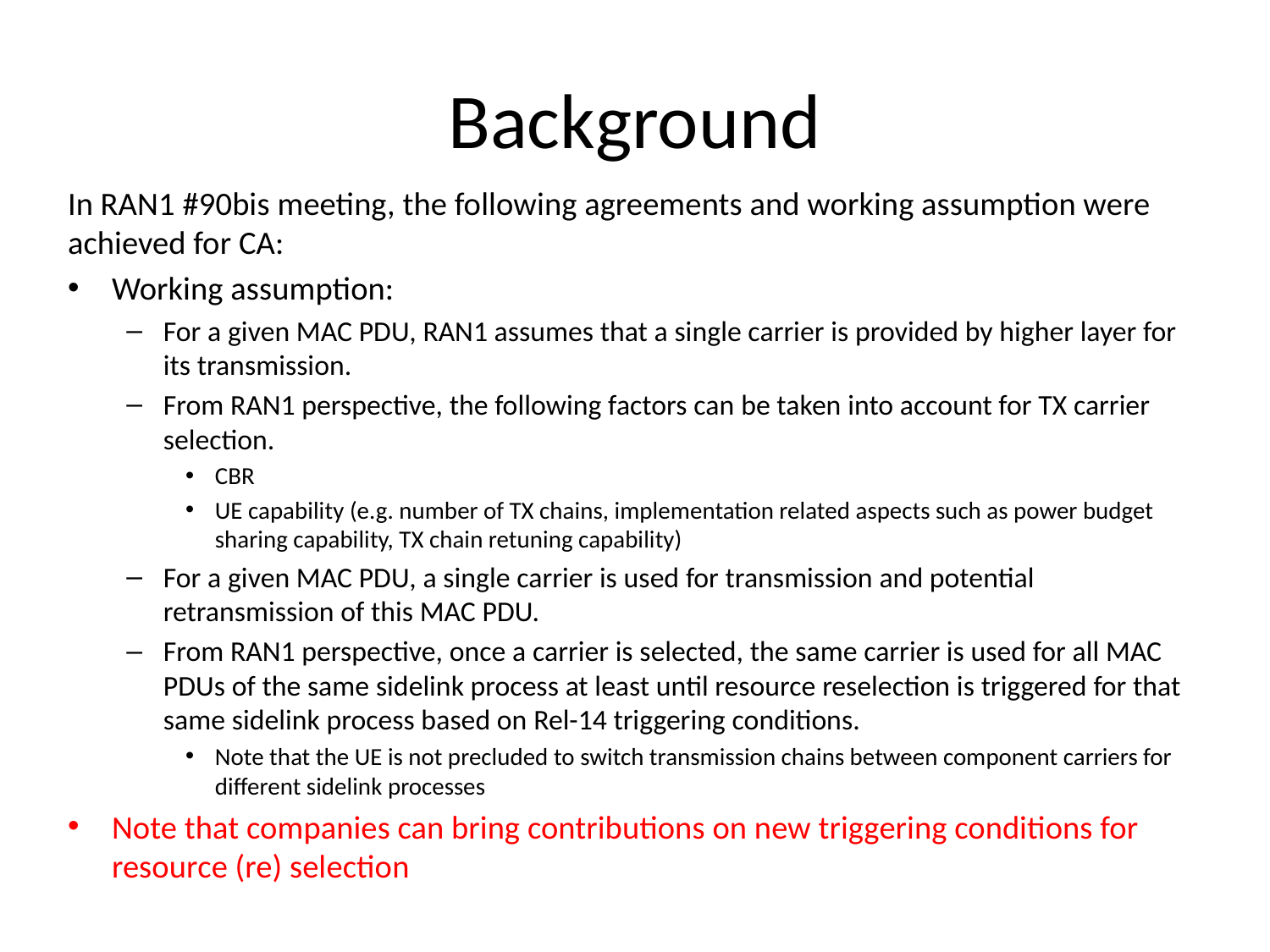

# Background
In RAN1 #90bis meeting, the following agreements and working assumption were achieved for CA:
Working assumption:
For a given MAC PDU, RAN1 assumes that a single carrier is provided by higher layer for its transmission.
From RAN1 perspective, the following factors can be taken into account for TX carrier selection.
CBR
UE capability (e.g. number of TX chains, implementation related aspects such as power budget sharing capability, TX chain retuning capability)
For a given MAC PDU, a single carrier is used for transmission and potential retransmission of this MAC PDU.
From RAN1 perspective, once a carrier is selected, the same carrier is used for all MAC PDUs of the same sidelink process at least until resource reselection is triggered for that same sidelink process based on Rel-14 triggering conditions.
Note that the UE is not precluded to switch transmission chains between component carriers for different sidelink processes
Note that companies can bring contributions on new triggering conditions for resource (re) selection